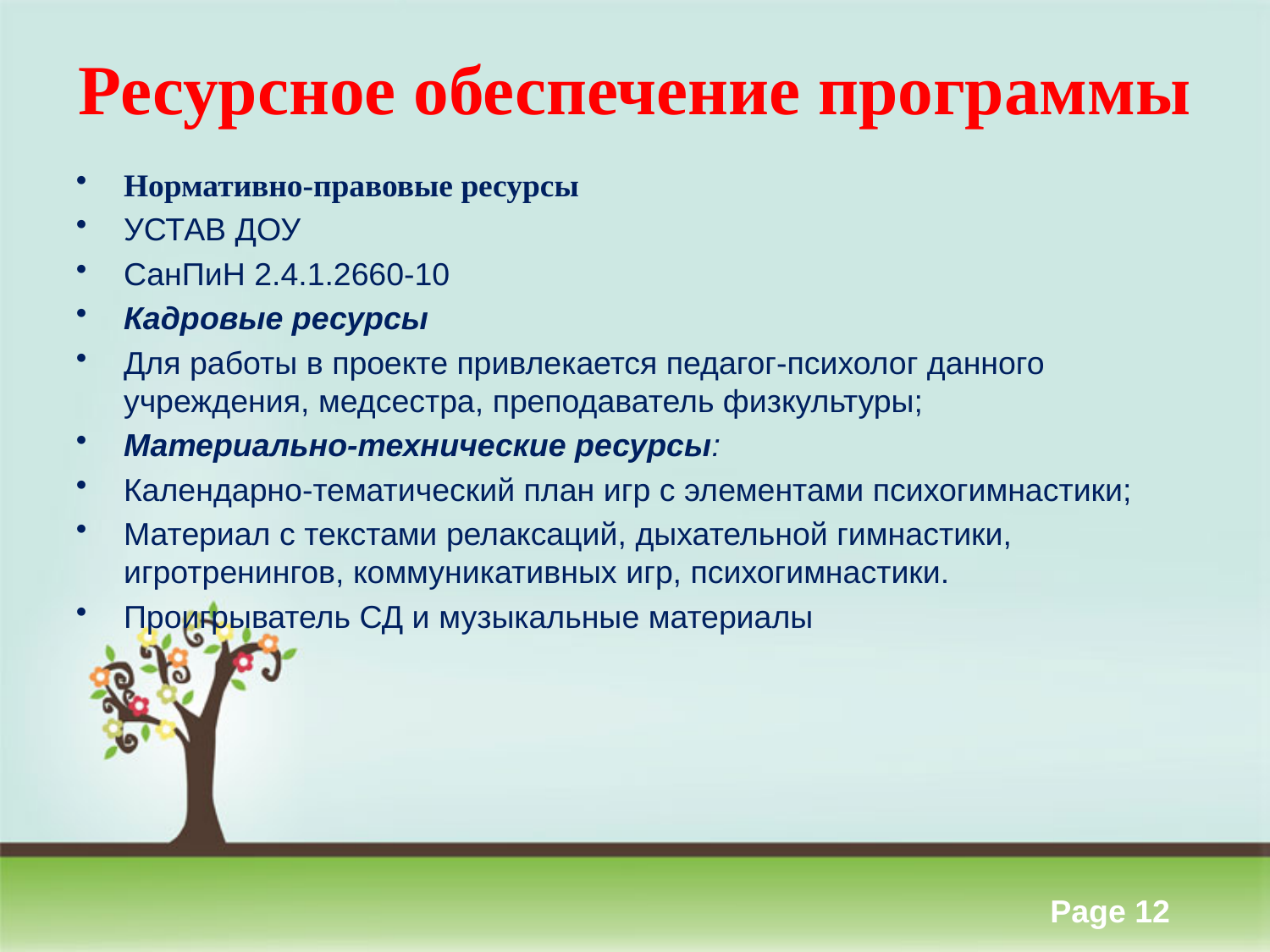

# Ресурсное обеспечение программы
Нормативно-правовые ресурсы
УСТАВ ДОУ
СанПиН 2.4.1.2660-10
Кадровые ресурсы
Для работы в проекте привлекается педагог-психолог данного учреждения, медсестра, преподаватель физкультуры;
Материально-технические ресурсы:
Календарно-тематический план игр с элементами психогимнастики;
Материал с текстами релаксаций, дыхательной гимнастики, игротренингов, коммуникативных игр, психогимнастики.
Проигрыватель СД и музыкальные материалы